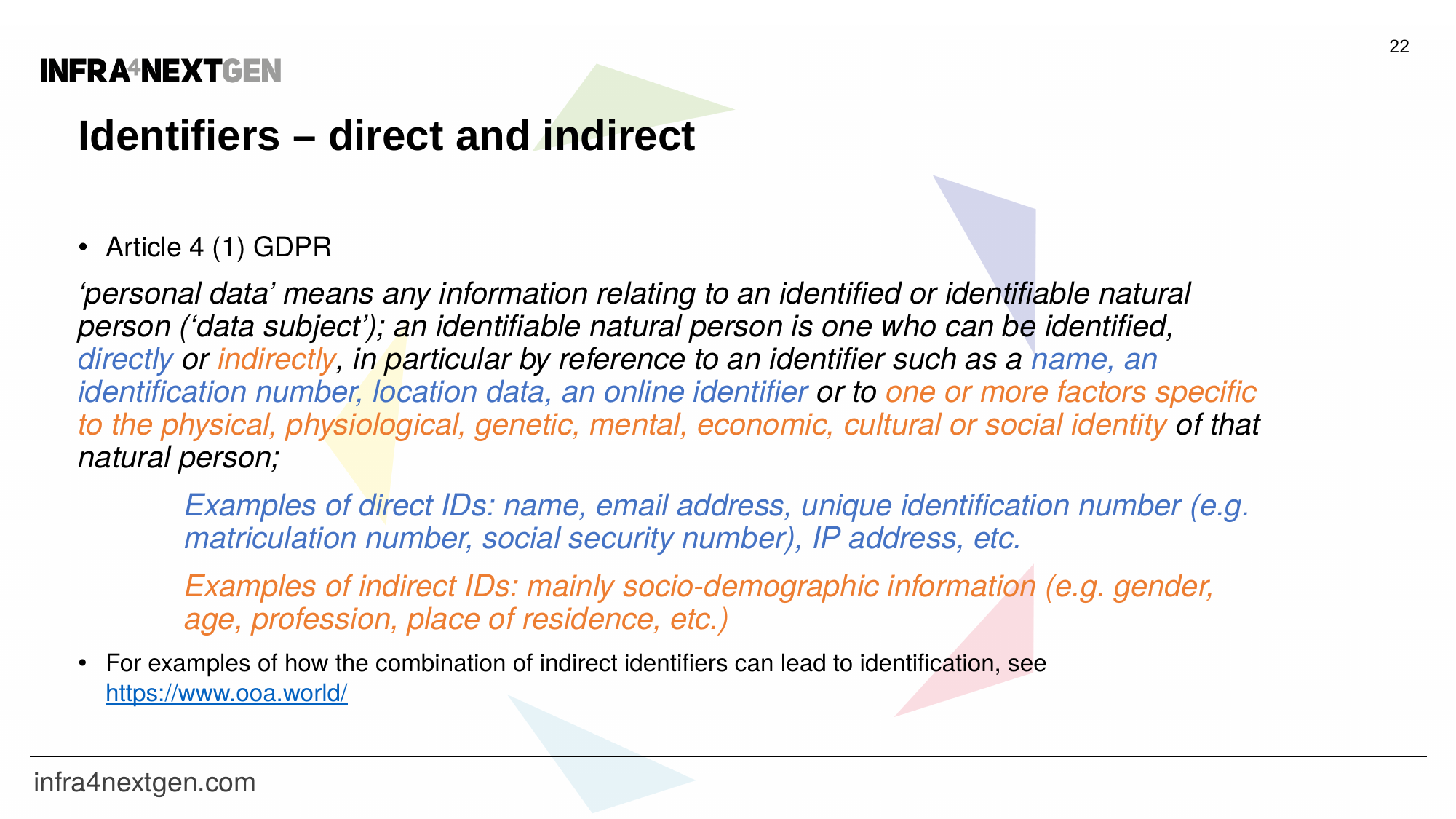

22
# Identifiers – direct and indirect
Article 4 (1) GDPR
‘personal data’ means any information relating to an identified or identifiable natural person (‘data subject’); an identifiable natural person is one who can be identified, directly or indirectly, in particular by reference to an identifier such as a name, an identification number, location data, an online identifier or to one or more factors specific to the physical, physiological, genetic, mental, economic, cultural or social identity of that natural person;
	Examples of direct IDs: name, email address, unique identification number (e.g. matriculation number, social security number), IP address, etc.
	Examples of indirect IDs: mainly socio-demographic information (e.g. gender, age, profession, place of residence, etc.)
For examples of how the combination of indirect identifiers can lead to identification, see https://www.ooa.world/

infra4nextgen.com